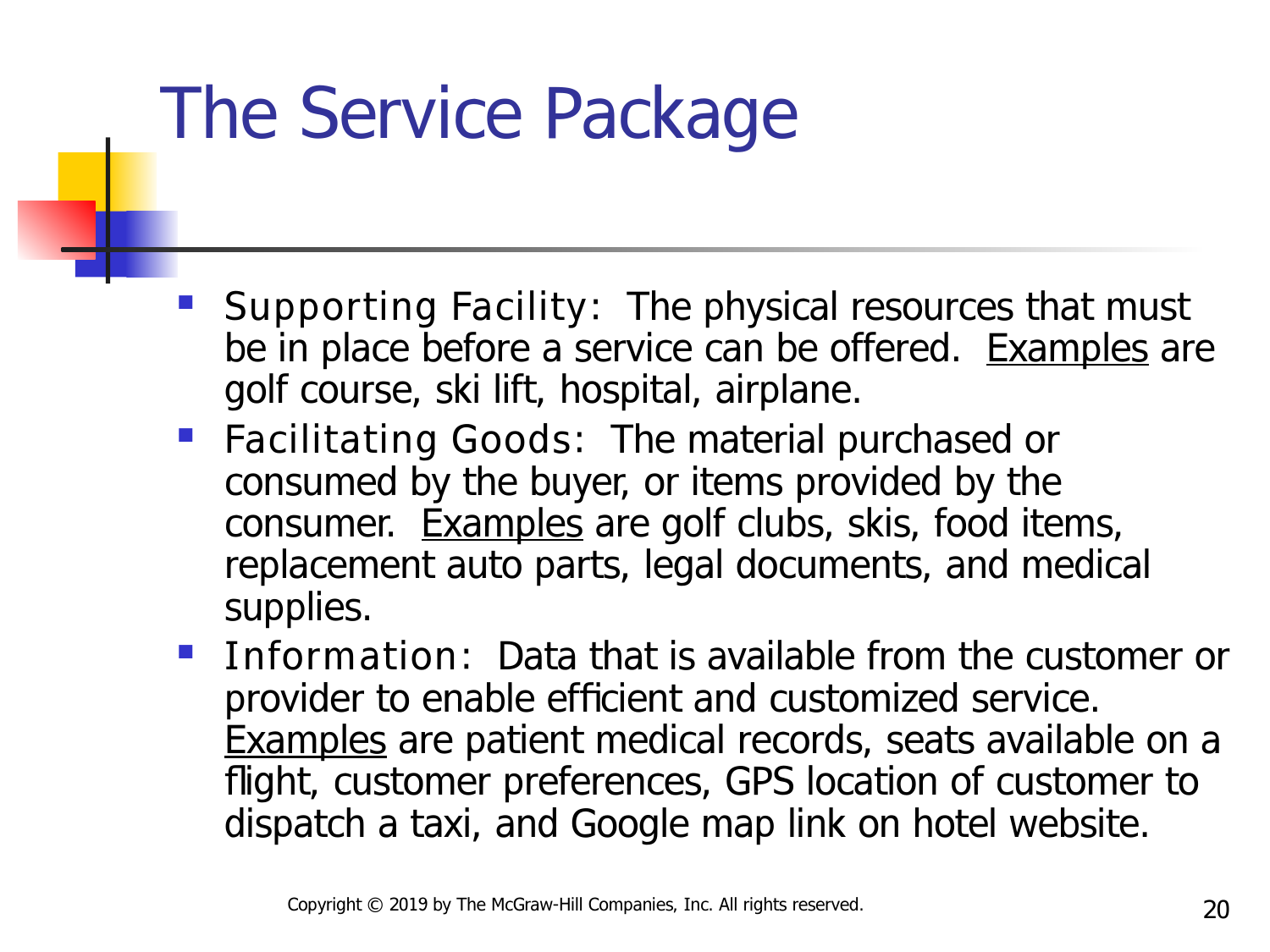

# The Service Package
Supporting Facility:  The physical resources that must be in place before a service can be offered.  Examples are golf course, ski lift, hospital, airplane.
Facilitating Goods:  The material purchased or consumed by the buyer, or items provided by the consumer.  Examples are golf clubs, skis, food items, replacement auto parts, legal documents, and medical supplies.
Information:  Data that is available from the customer or provider to enable efficient and customized service.  Examples are patient medical records, seats available on a flight, customer preferences, GPS location of customer to dispatch a taxi, and Google map link on hotel website.
20
Copyright © 2019 by The McGraw-Hill Companies, Inc. All rights reserved.